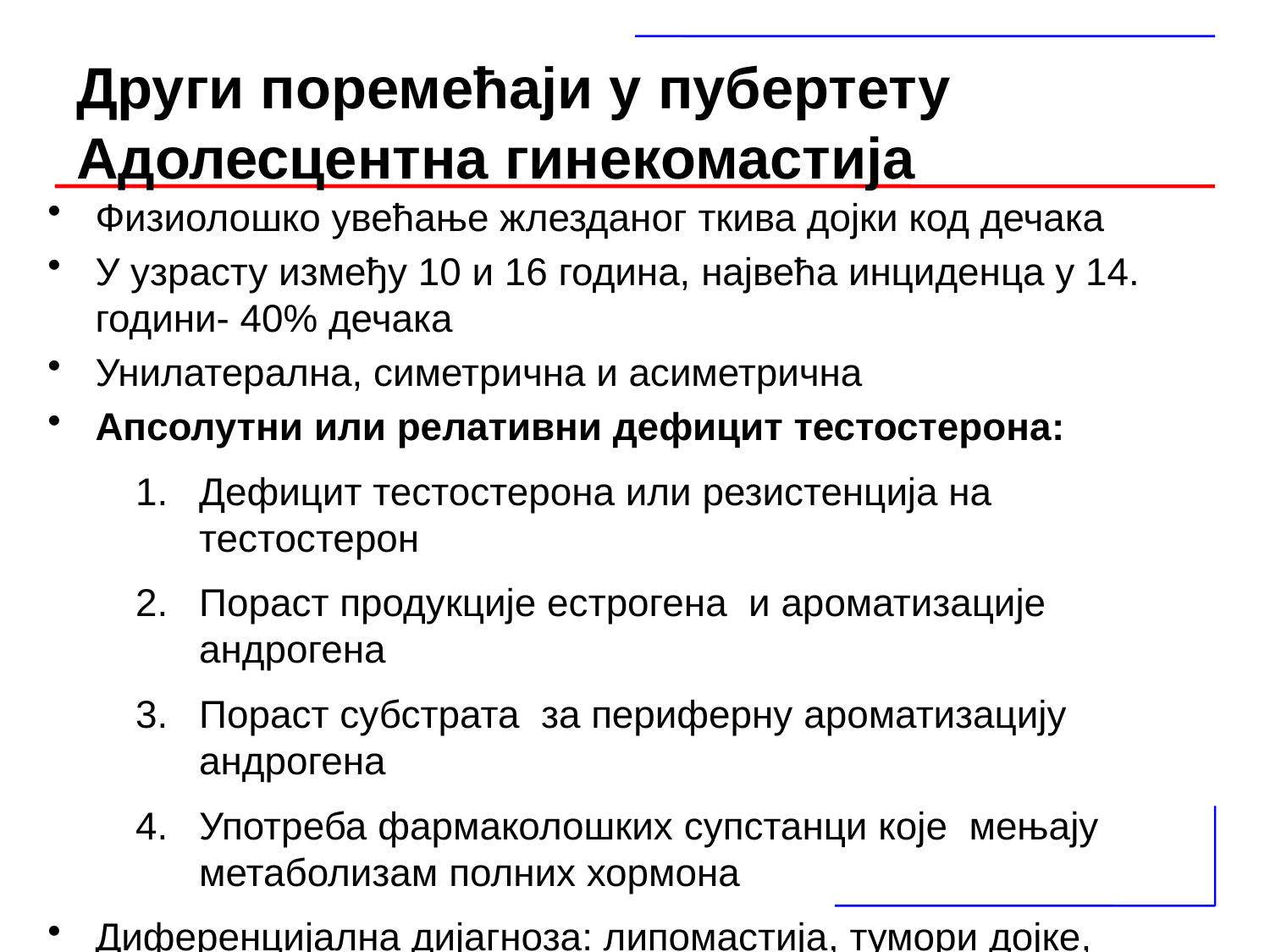

# Други поремећаји у пубертету Адолесцентна гинекомастија
Физиолошко увећање жлезданог ткива дојки код дечака
У узрасту између 10 и 16 година, највећа инциденца у 14. години- 40% дечака
Унилатерална, симетрична и асиметрична
Апсолутни или релативни дефицит тестостерона:
Дефицит тестостерона или резистенција на тестостерон
Пораст продукције естрогена  и ароматизације андрогена
Пораст субстрата  за периферну ароматизацију андрогена
Употреба фармаколошких супстанци које  мењају  метаболизам полних хормона
Диференцијална дијагноза: липомастија, тумори дојке, Klinefelter-ов синдром, синдром тестикуларне феминизације...